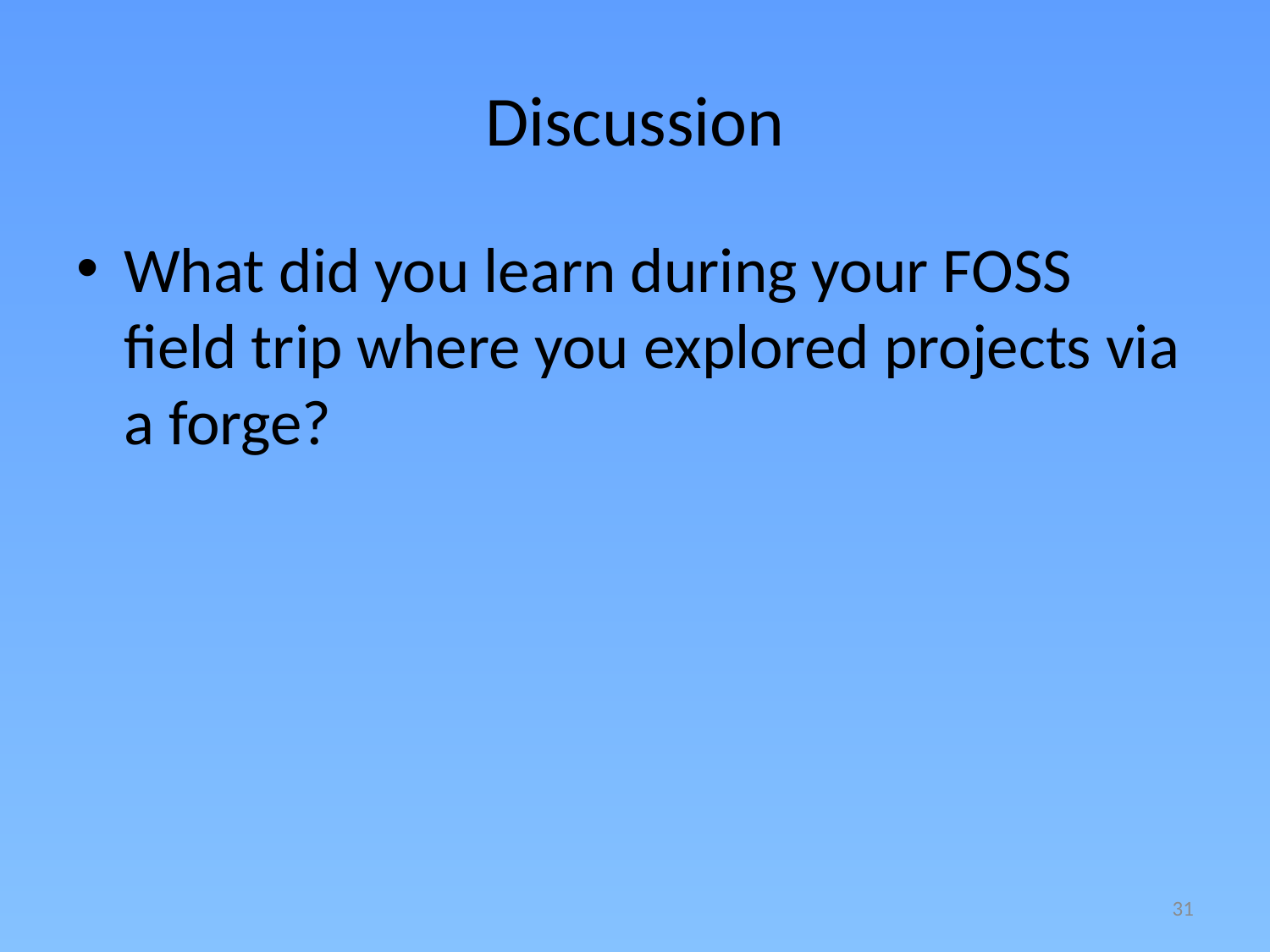

# Discussion
What did you learn during your FOSS field trip where you explored projects via a forge?
31